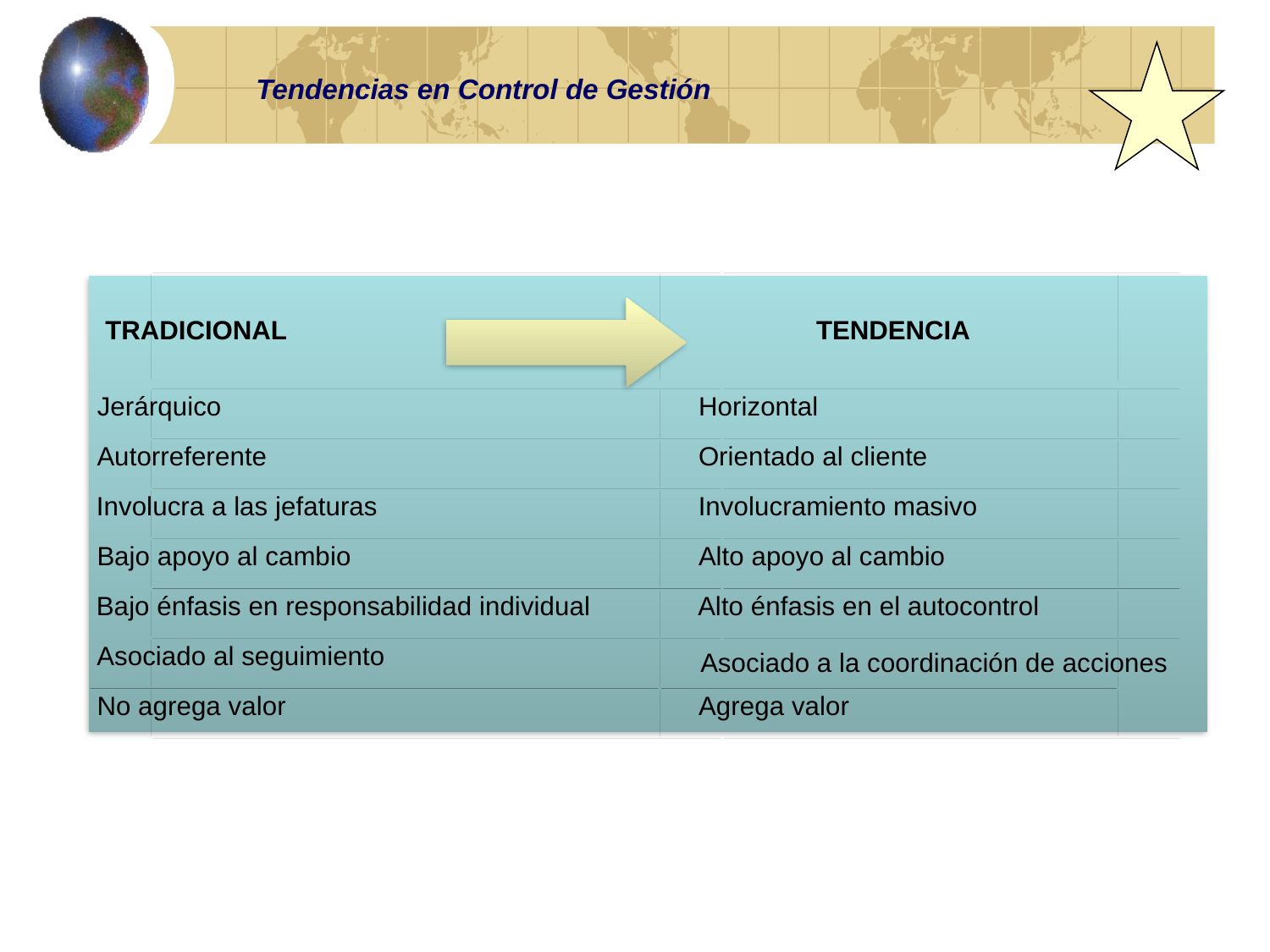

Tendencias en Control de Gestión

TRADICIONAL
TENDENCIA
Jerárquico
Horizontal

Autorreferente
Orientado al cliente

Involucra a las jefaturas
Involucramiento masivo

Bajo apoyo al cambio
Alto apoyo al cambio

Bajo énfasis en responsabilidad individual
Alto énfasis en el autocontrol

Asociado al seguimiento

Asociado a la coordinación de acciones

No agrega valor
Agrega valor